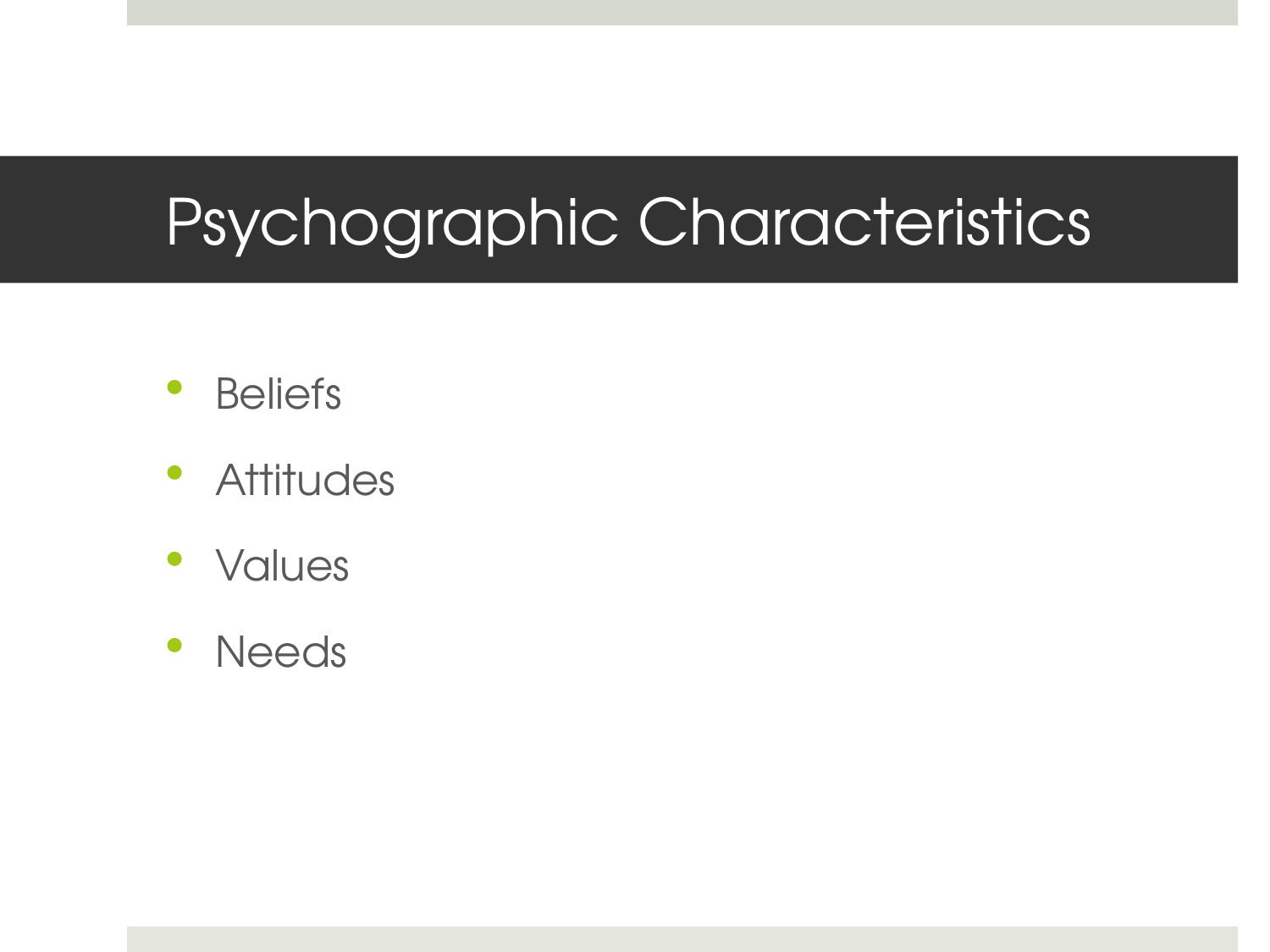

# Psychographic Characteristics
Beliefs
Attitudes
Values
Needs